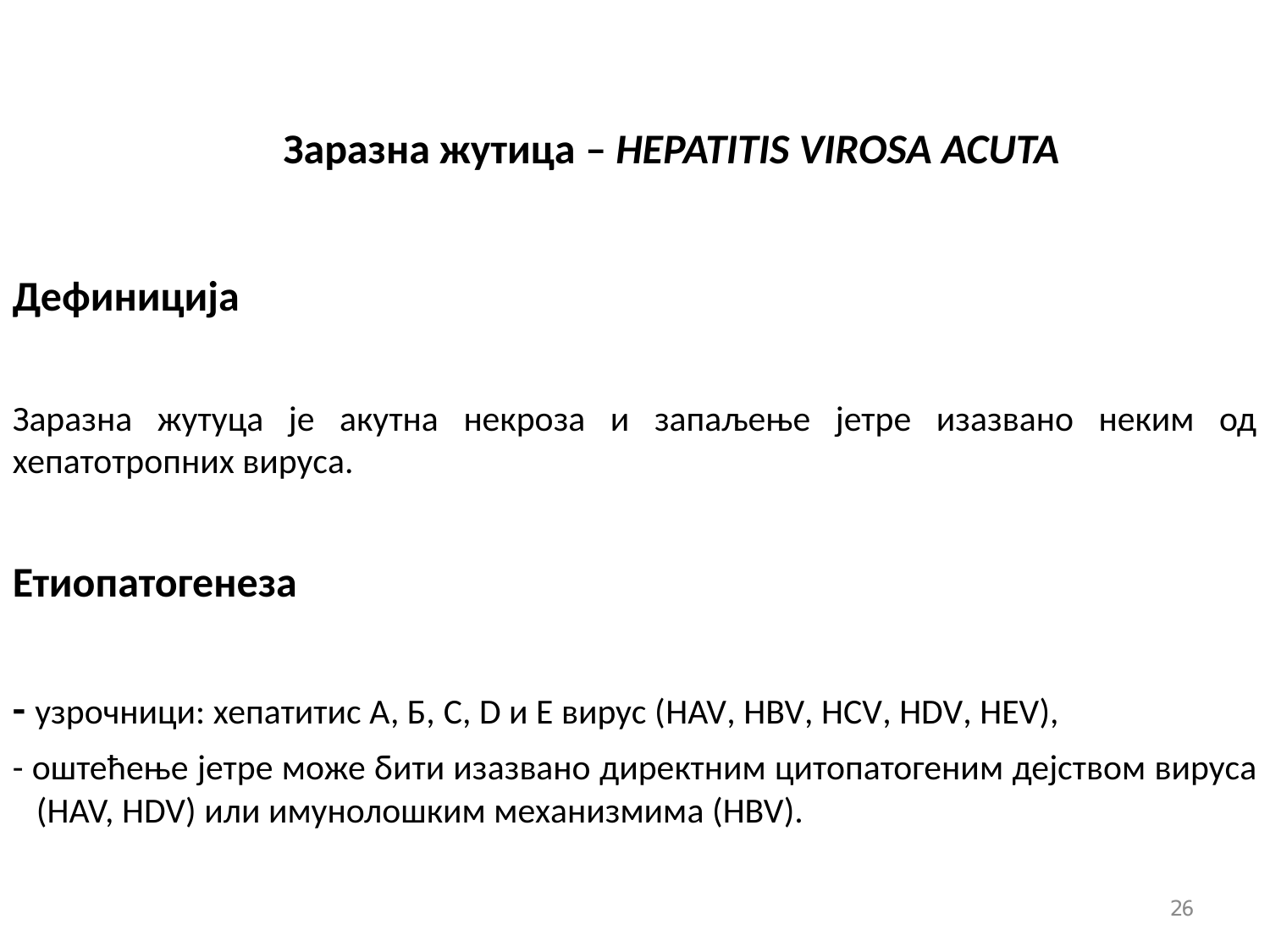

Заразна жутица – HEPATITIS VIROSA ACUTA
Дефиниција

Заразна жутуца је акутна некроза и запаљење јетре изазвано неким од хепатотропних вируса.

Етиопатогенеза

- узрочници: хепатитис А, Б, C, D и Е вирус (HAV, HBV, HCV, HDV, HEV),
- оштећење јетре може бити изазвано директним цитопатогеним дејством вируса (HAV, HDV) или имунолошким механизмима (HBV).
26